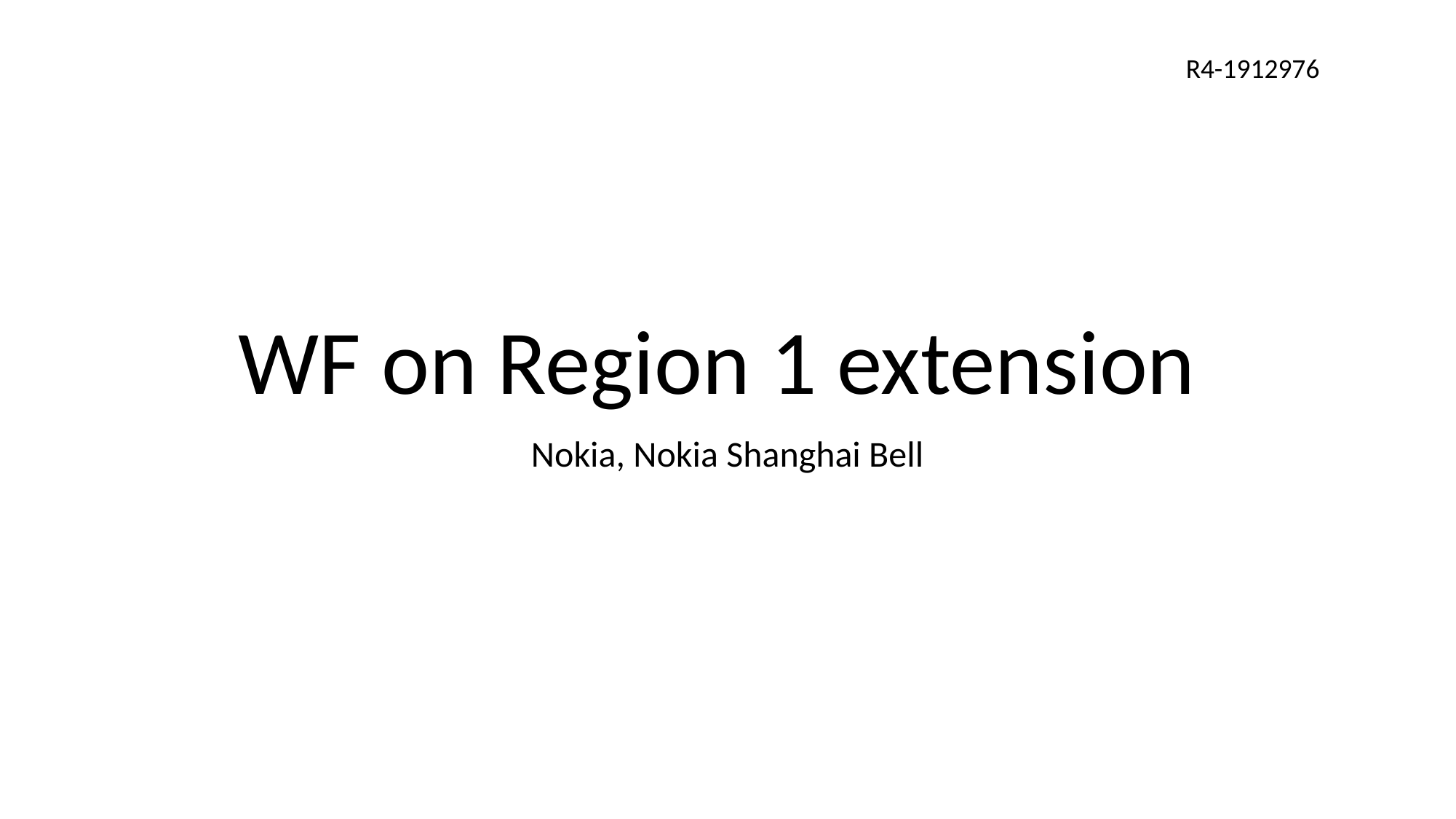

R4-1912976
# WF on Region 1 extension
Nokia, Nokia Shanghai Bell